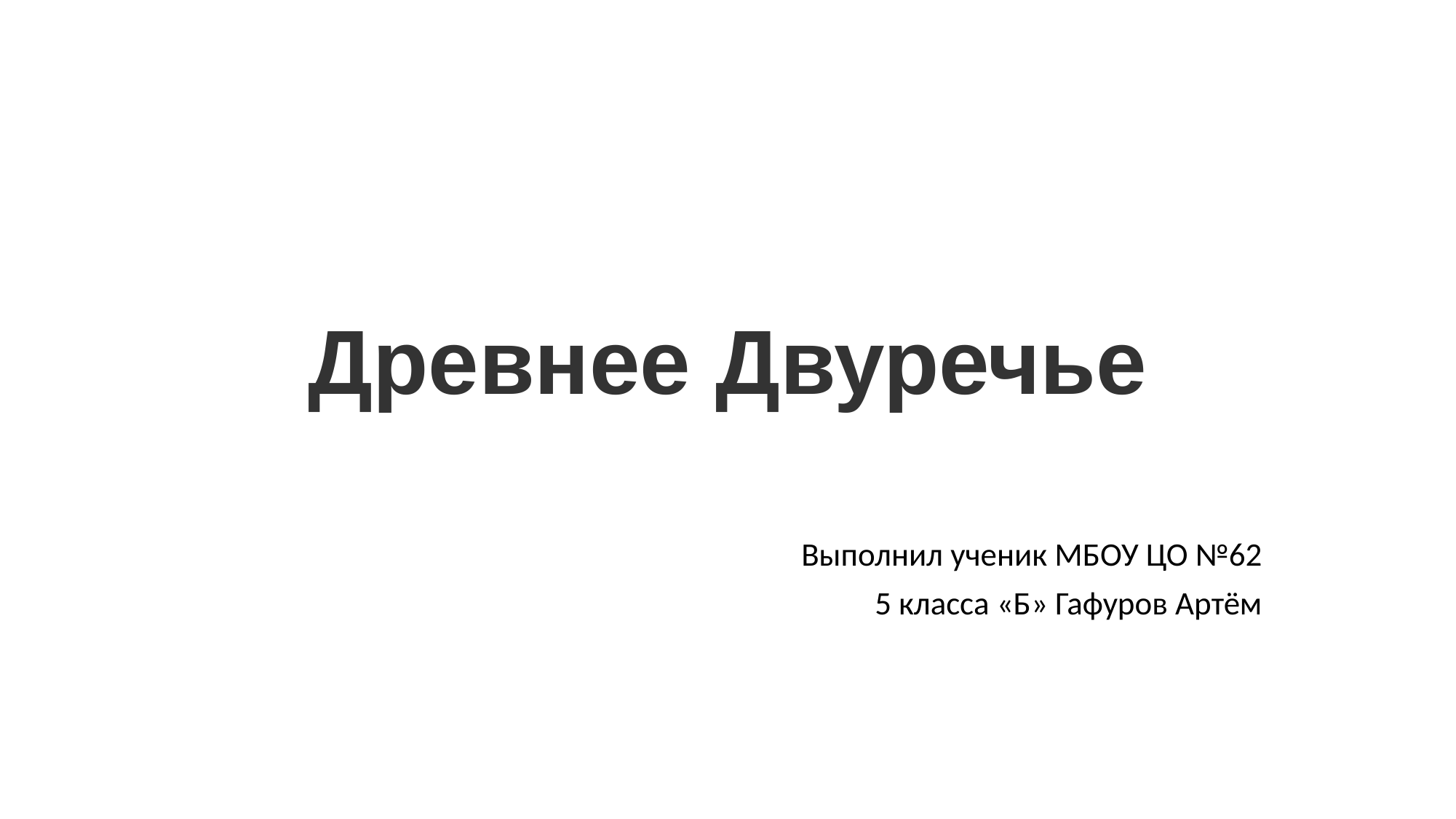

# Древнее Двуречье

Выполнил ученик МБОУ ЦО №62
5 класса «Б» Гафуров Артём